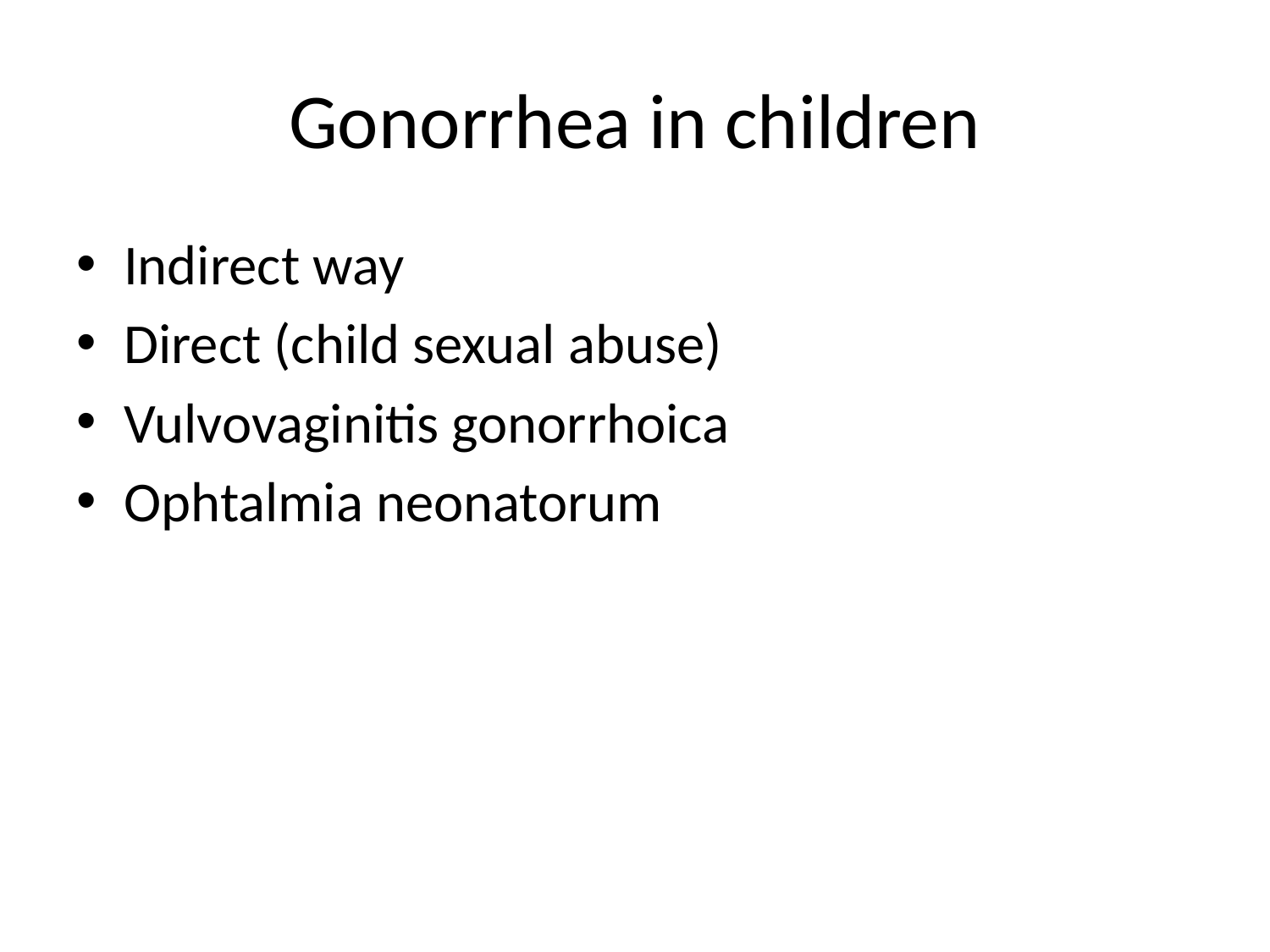

# Gonorrhea in children
Indirect way
Direct (child sexual abuse)
Vulvovaginitis gonorrhoica
Ophtalmia neonatorum